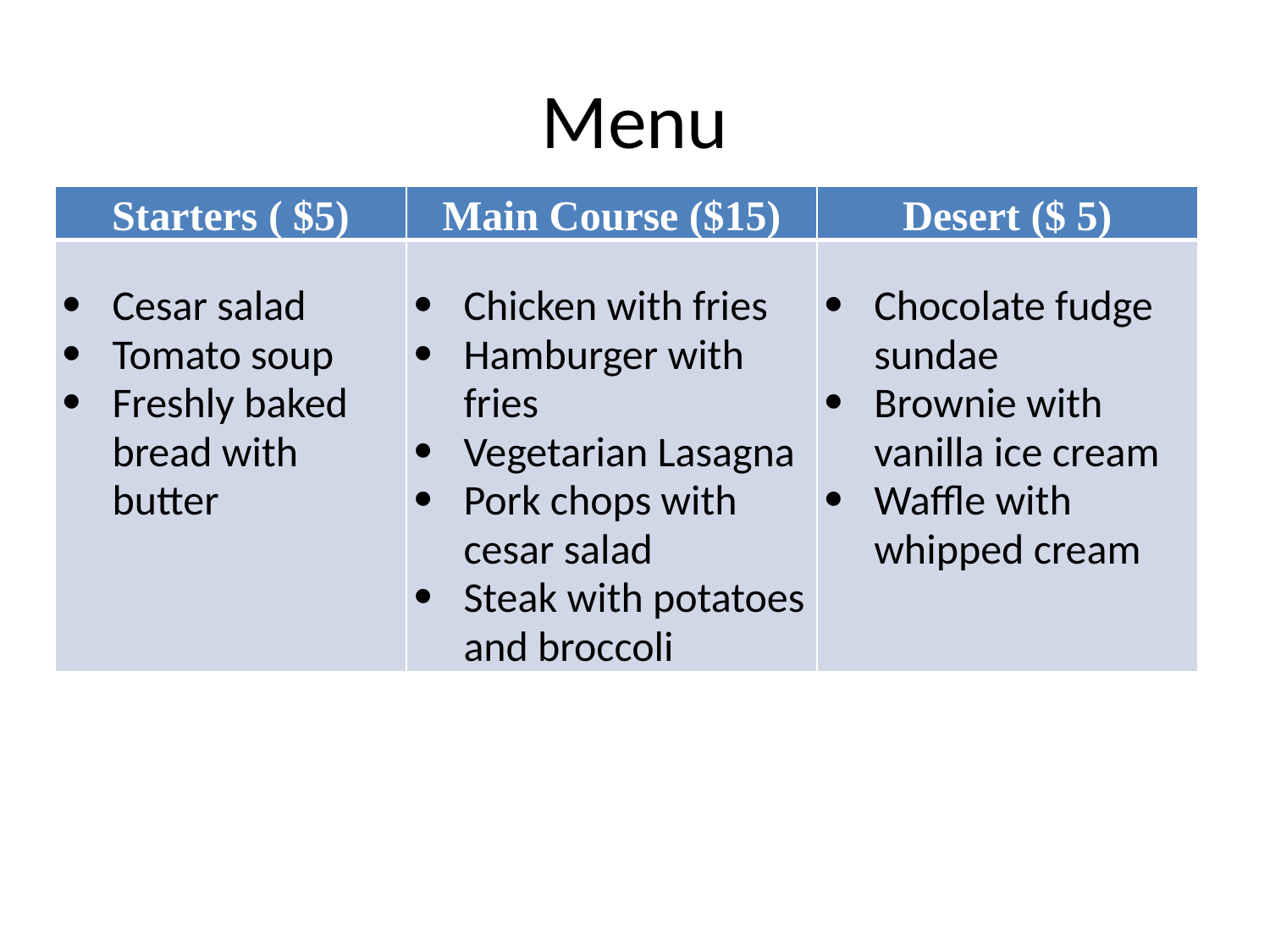

# Menu
| Starters ( $5) | Main Course ($15) | Desert ($ 5) |
| --- | --- | --- |
| Cesar salad Tomato soup Freshly baked bread with butter | Chicken with fries Hamburger with fries Vegetarian Lasagna Pork chops with cesar salad Steak with potatoes and broccoli | Chocolate fudge sundae Brownie with vanilla ice cream Waffle with whipped cream |